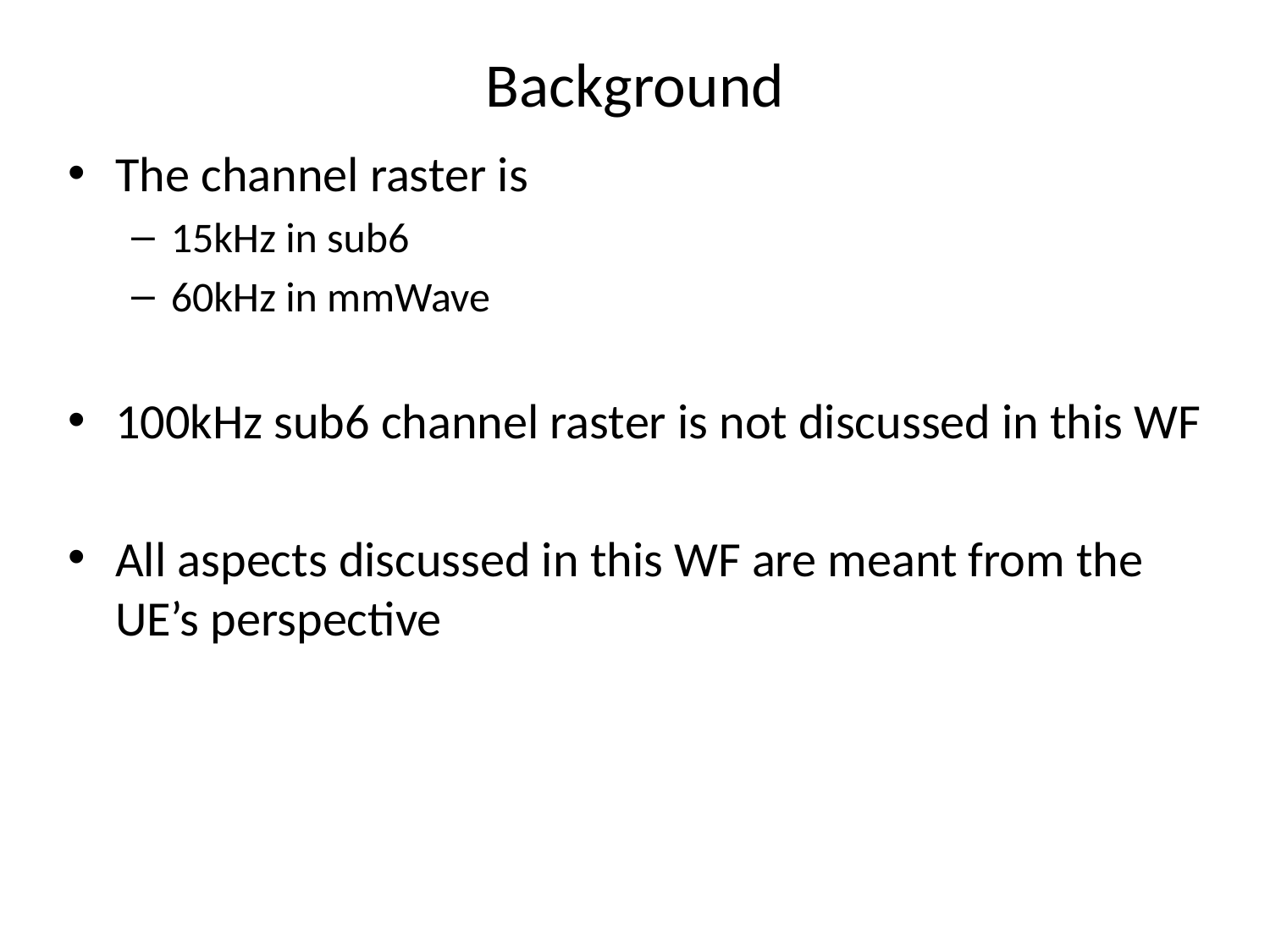

# Background
The channel raster is
15kHz in sub6
60kHz in mmWave

100kHz sub6 channel raster is not discussed in this WF

All aspects discussed in this WF are meant from the UE’s perspective